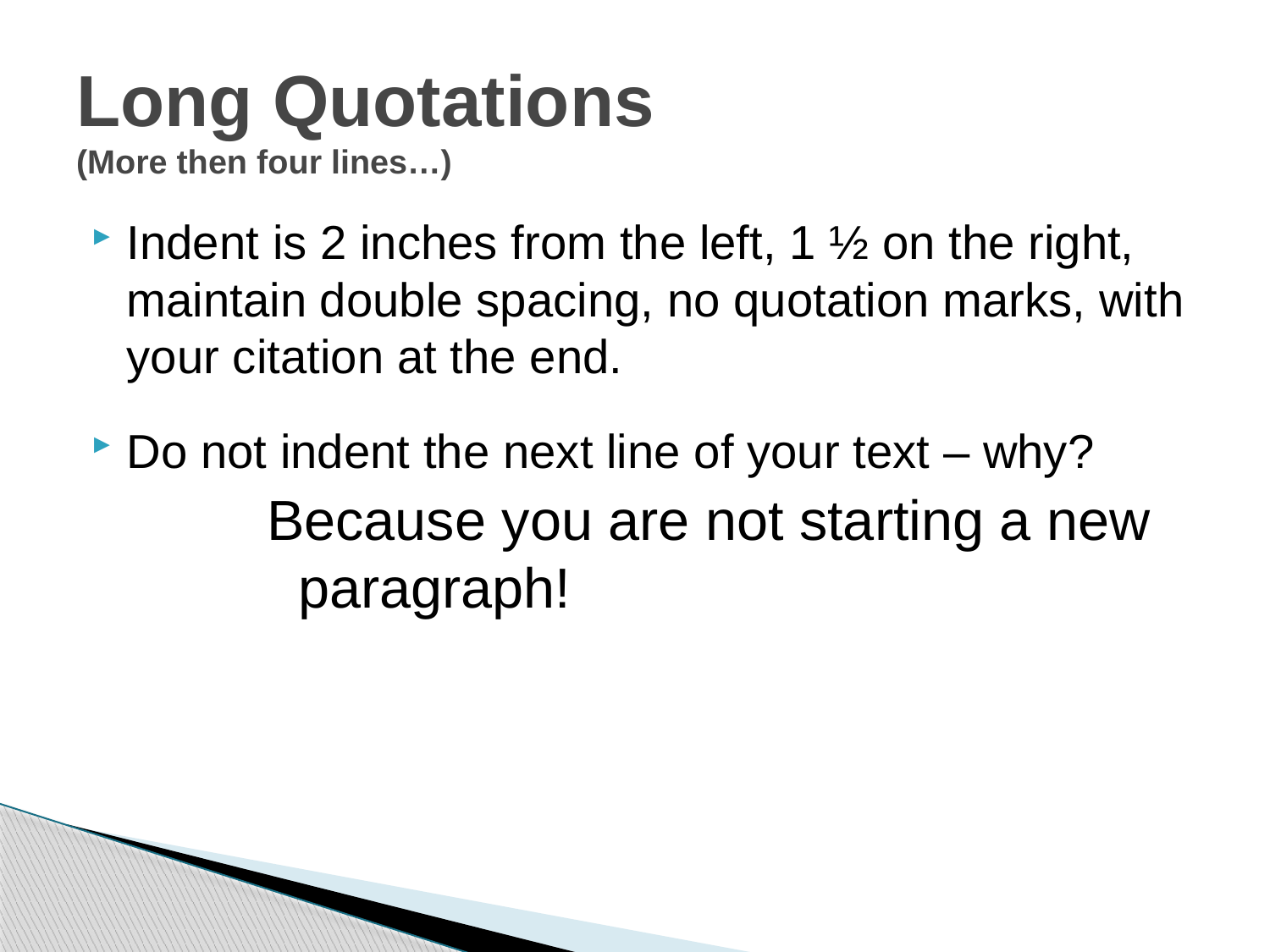

# Long Quotations (More then four lines…)
Indent is 2 inches from the left, 1 ½ on the right, maintain double spacing, no quotation marks, with your citation at the end.

Do not indent the next line of your text – why?
Because you are not starting a new paragraph!